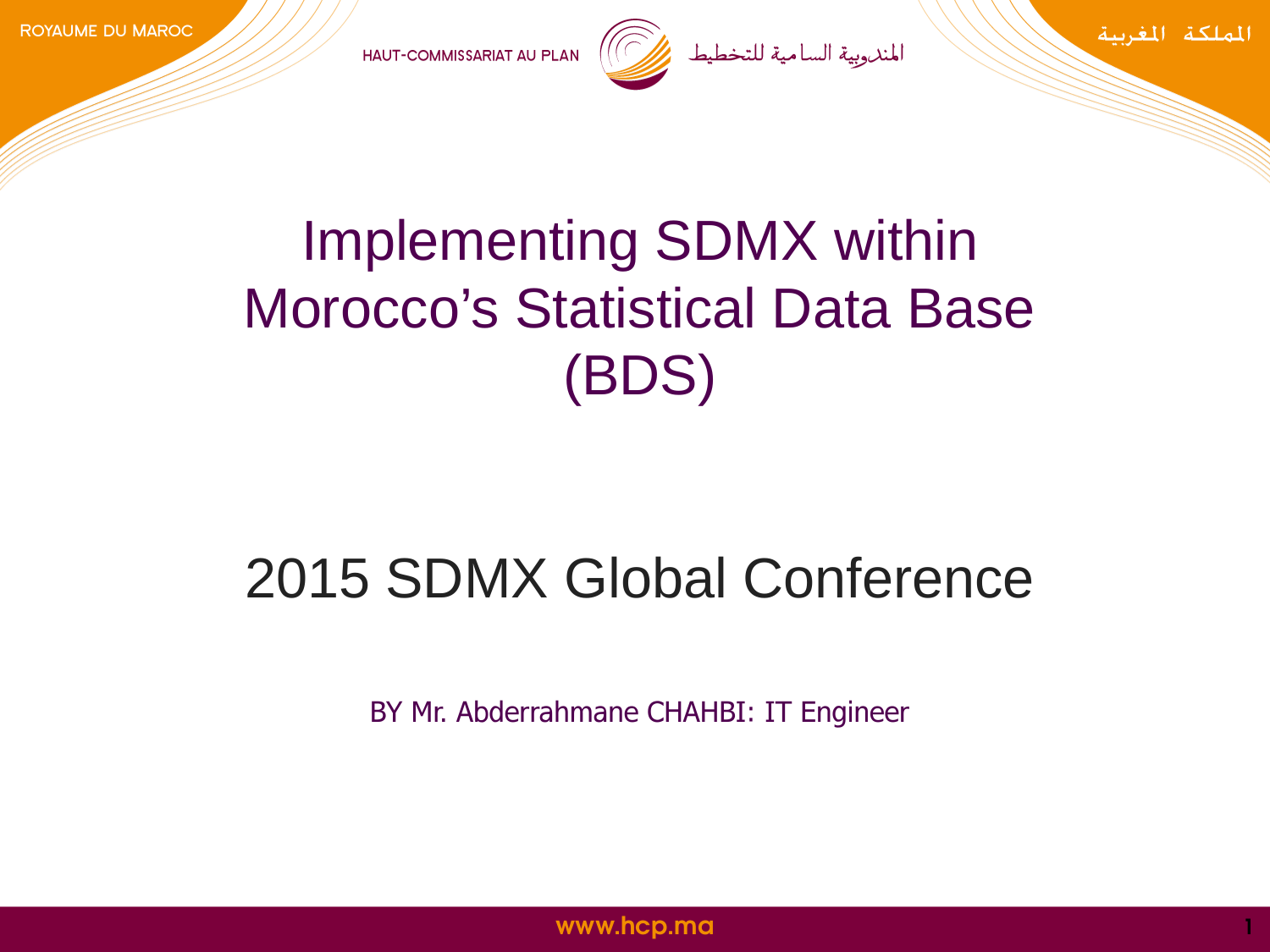

# Implementing SDMX within Morocco’s Statistical Data Base (BDS) 2015 SDMX Global Conference BY Mr. Abderrahmane CHAHBI: IT Engineer

1